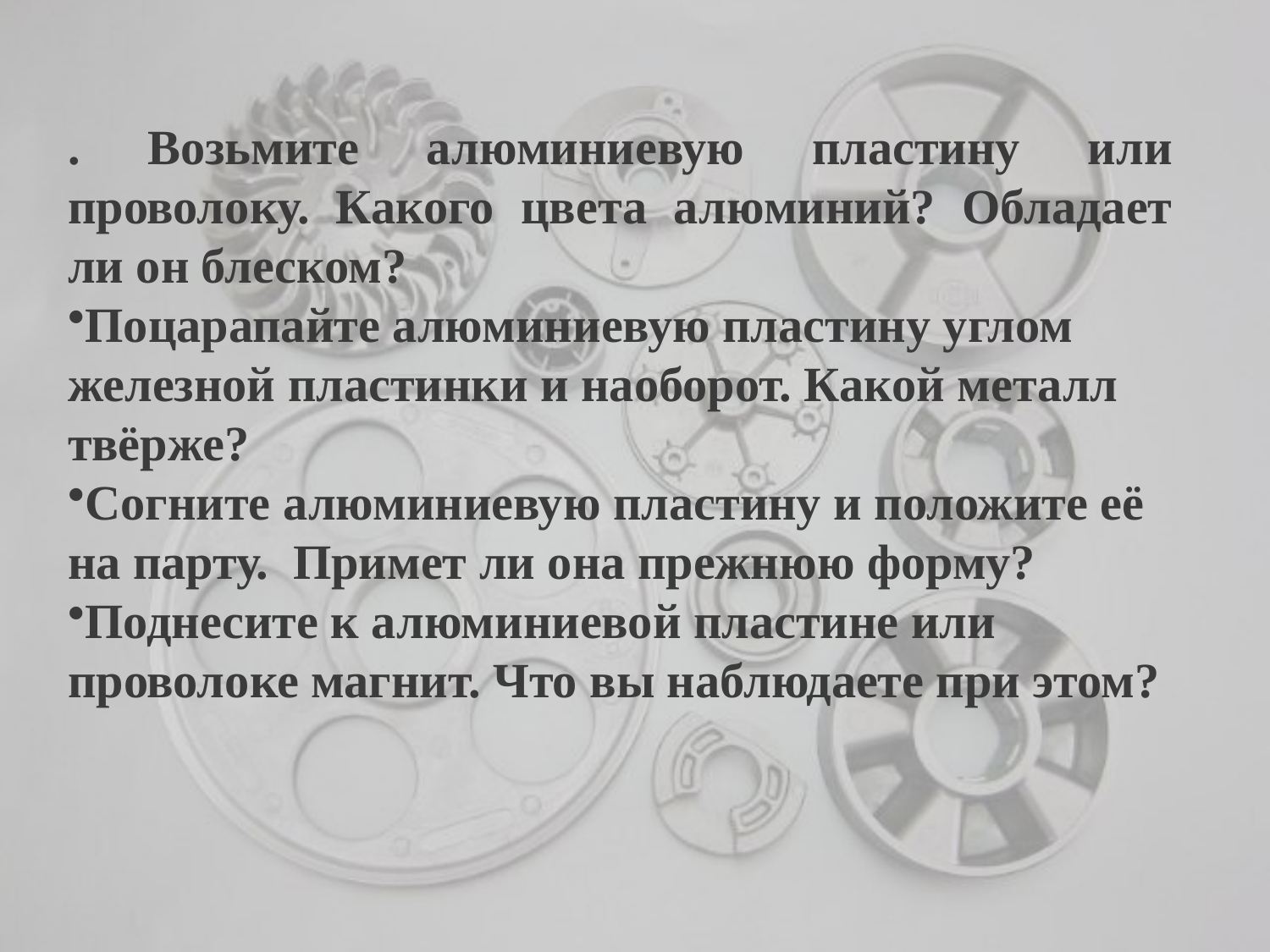

. Возьмите алюминиевую пластину или проволоку. Какого цвета алюминий? Обладает ли он блеском?
Поцарапайте алюминиевую пластину углом железной пластинки и наоборот. Какой металл твёрже?
Согните алюминиевую пластину и положите её на парту.  Примет ли она прежнюю форму?
Поднесите к алюминиевой пластине или проволоке магнит. Что вы наблюдаете при этом?